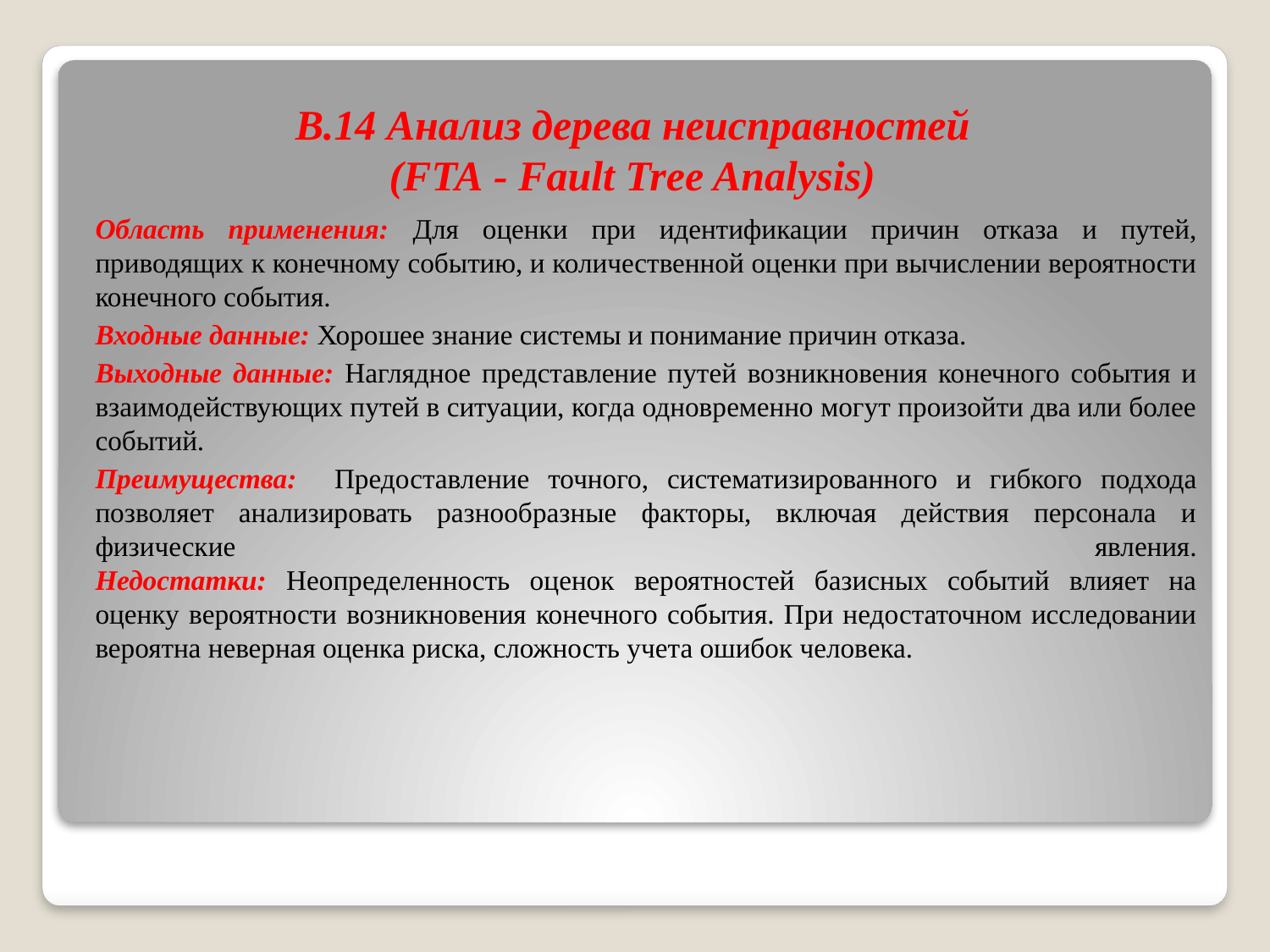

# В.14 Анализ дерева неисправностей (FTA - Fault Tree Analysis)
Область применения: Для оценки при идентификации причин отказа и путей, приводящих к конечному событию, и количественной оценки при вычислении вероятности конечного события.
Входные данные: Хорошее знание системы и понимание причин отказа.
Выходные данные: Наглядное представление путей возникновения конечного события и взаимодействующих путей в ситуации, когда одновременно могут произойти два или более событий.
Преимущества:  Предоставление точного, систематизированного и гибкого подхода позволяет анализировать разнообразные факторы, включая действия персонала и физические явления.
Недостатки: Неопределенность оценок вероятностей базисных событий влияет на оценку вероятности возникновения конечного события. При недостаточном исследовании вероятна неверная оценка риска, сложность учета ошибок человека.